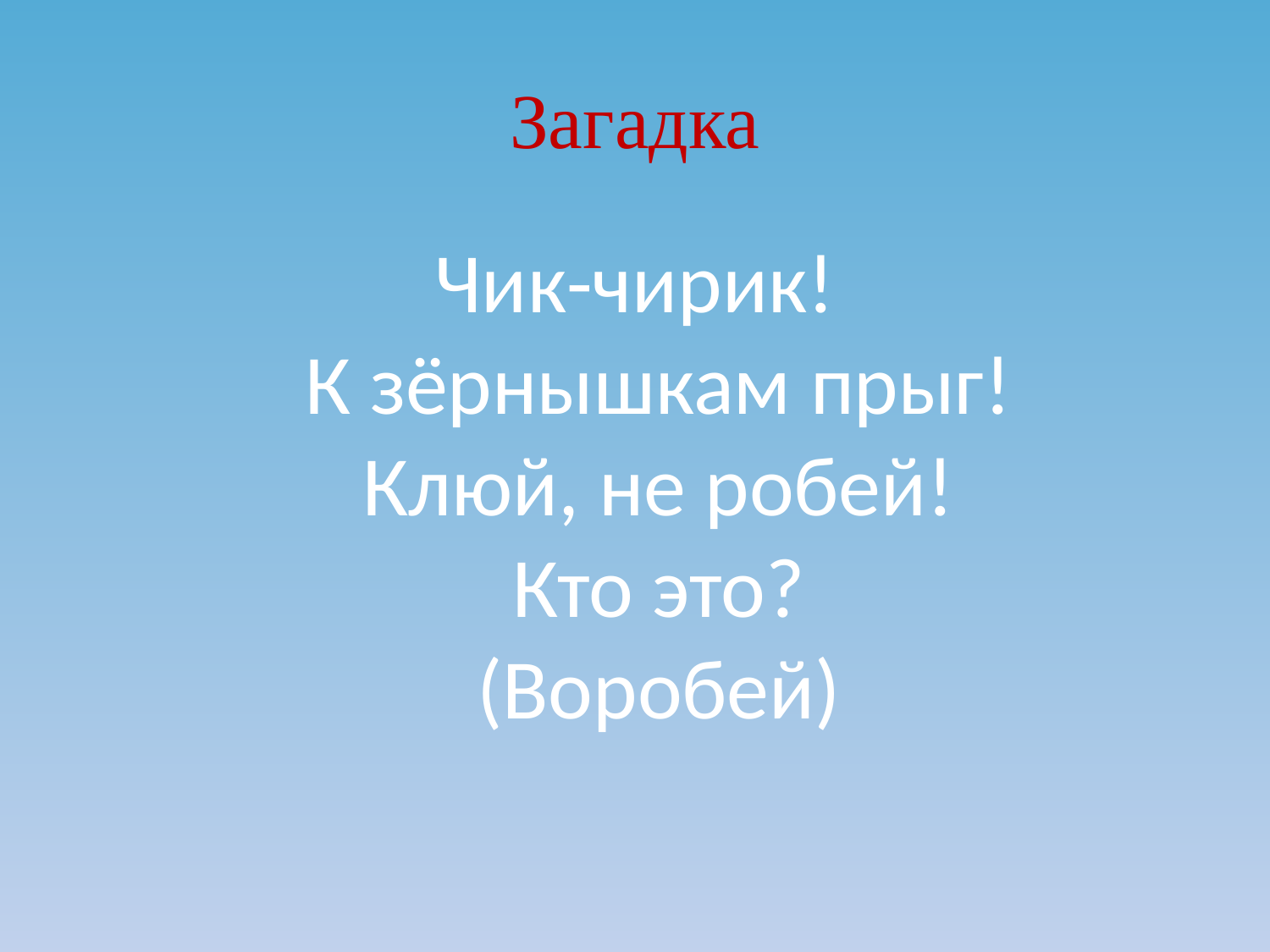

# Загадка
Чик-чирик!
К зёрнышкам прыг!
Клюй, не робей!
Кто это?
(Воробей)